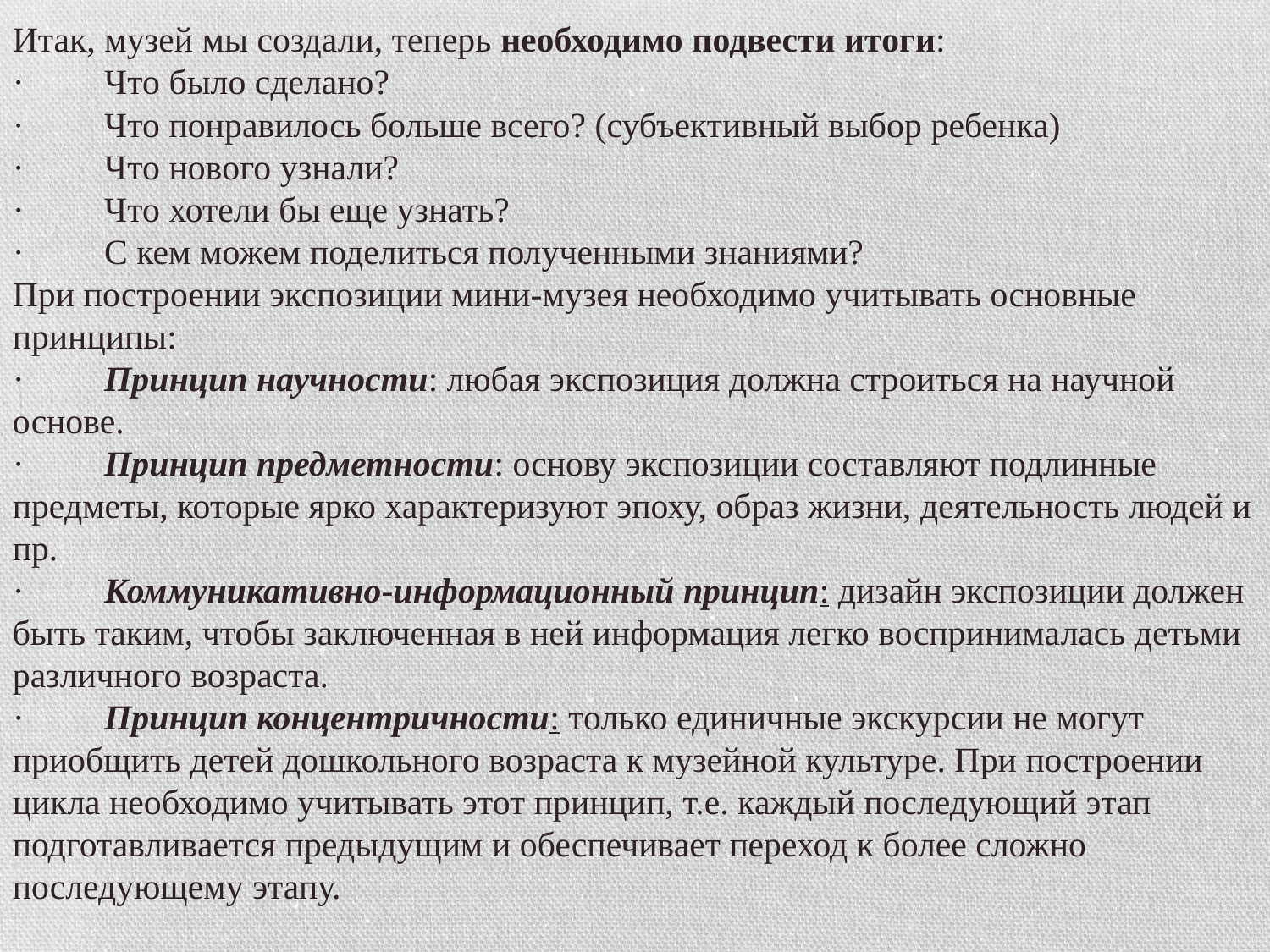

Итак, музей мы создали, теперь необходимо подвести итоги:
·         Что было сделано?
·         Что понравилось больше всего? (субъективный выбор ребенка)
·         Что нового узнали?
·         Что хотели бы еще узнать?
·         С кем можем поделиться полученными знаниями?
При построении экспозиции мини-музея необходимо учитывать основные принципы:
·         Принцип научности: любая экспозиция должна строиться на научной основе.
·         Принцип предметности: основу экспозиции составляют подлинные предметы, которые ярко характеризуют эпоху, образ жизни, деятельность людей и пр.
·         Коммуникативно-информационный принцип: дизайн экспозиции должен быть таким, чтобы заключенная в ней информация легко воспринималась детьми различного возраста.
·         Принцип концентричности: только единичные экскурсии не могут приобщить детей дошкольного возраста к музейной культуре. При построении цикла необходимо учитывать этот принцип, т.е. каждый последующий этап подготавливается предыдущим и обеспечивает переход к более сложно последующему этапу.